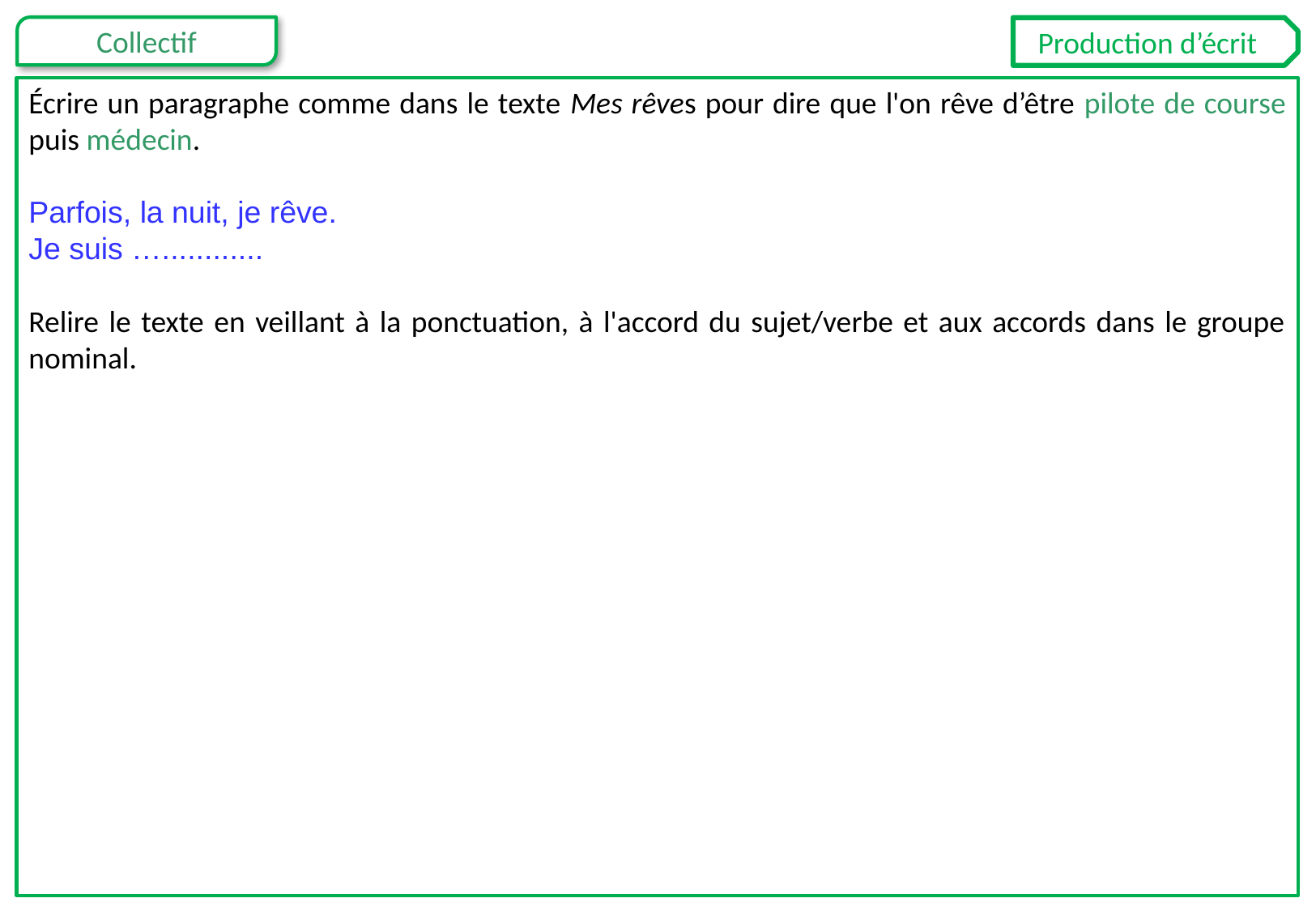

Production d’écrit
Écrire un paragraphe comme dans le texte Mes rêves pour dire que l'on rêve d’être pilote de course puis médecin.

Parfois, la nuit, je rêve.
Je suis …............

Relire le texte en veillant à la ponctuation, à l'accord du sujet/verbe et aux accords dans le groupe nominal.